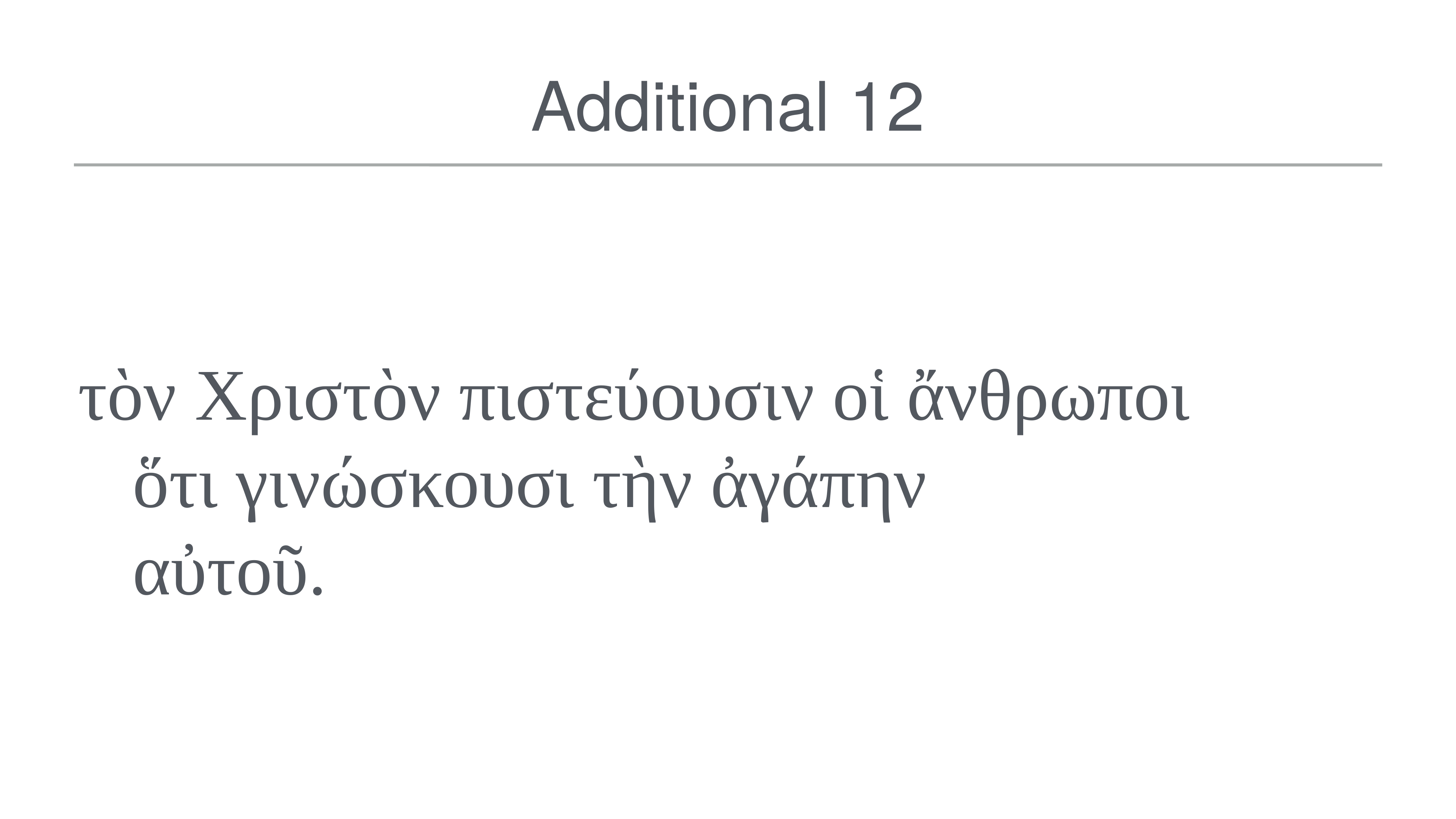

# Additional 12
τὸν Χριστὸν πιστεύουσιν οἱ ἄνθρωποι
	ὅτι γινώσκουσι τὴν ἀγάπην
	αὐτοῦ.